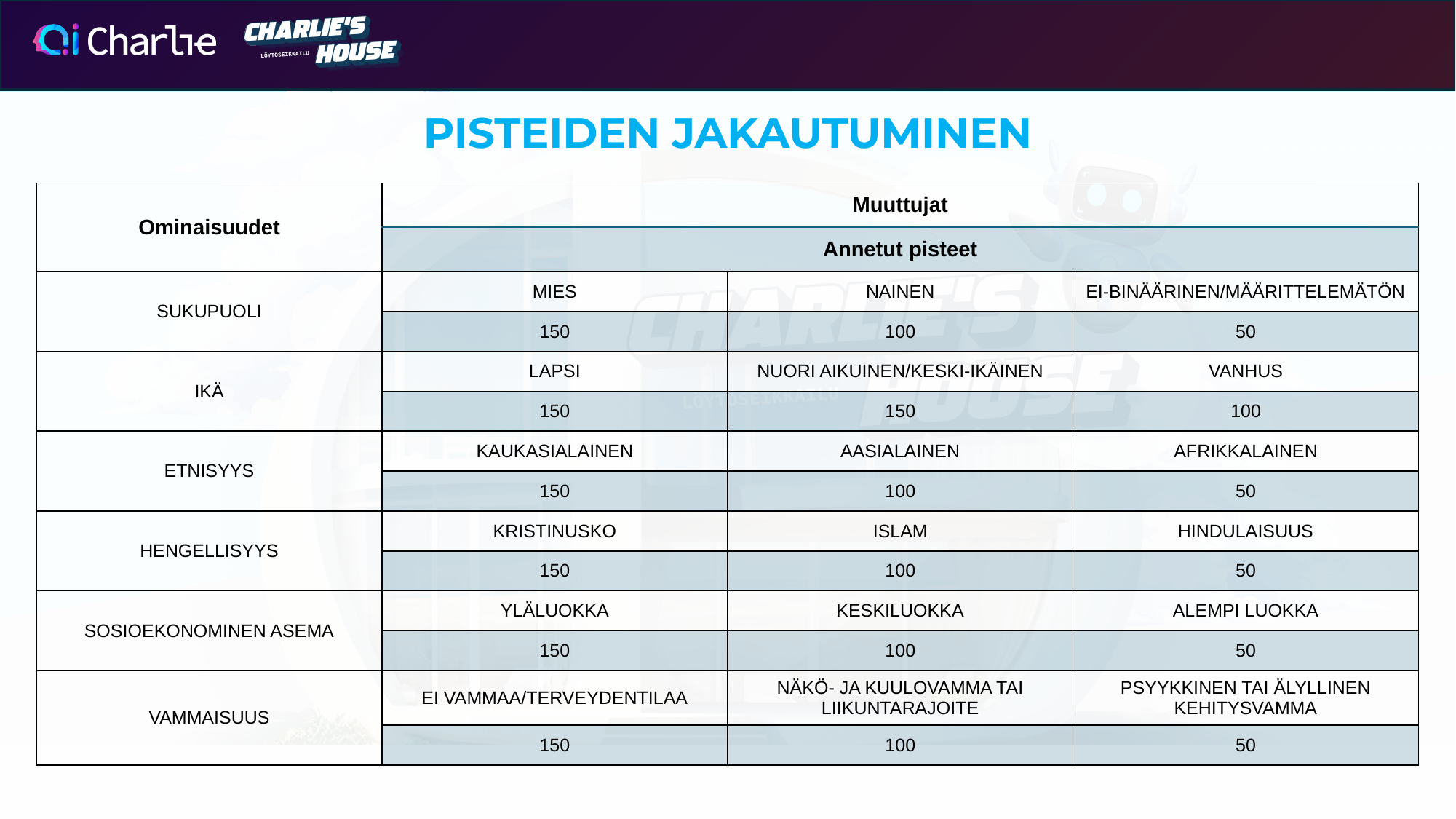

PISTEIDEN JAKAUTUMINEN
| Ominaisuudet | Muuttujat |  |  |
| --- | --- | --- | --- |
|  | Annetut pisteet |  |  |
| SUKUPUOLI | MIES | NAINEN | EI-BINÄÄRINEN/MÄÄRITTELEMÄTÖN |
|  | 150 | 100 | 50 |
| IKÄ | LAPSI | NUORI AIKUINEN/KESKI-IKÄINEN | VANHUS |
|  | 150 | 150 | 100 |
| ETNISYYS | KAUKASIALAINEN | AASIALAINEN | AFRIKKALAINEN |
|  | 150 | 100 | 50 |
| HENGELLISYYS | KRISTINUSKO | ISLAM | HINDULAISUUS |
|  | 150 | 100 | 50 |
| SOSIOEKONOMINEN ASEMA | YLÄLUOKKA | KESKILUOKKA | ALEMPI LUOKKA |
|  | 150 | 100 | 50 |
| VAMMAISUUS | EI VAMMAA/TERVEYDENTILAA | NÄKÖ- JA KUULOVAMMA TAI LIIKUNTARAJOITE | PSYYKKINEN TAI ÄLYLLINEN KEHITYSVAMMA |
|  | 150 | 100 | 50 |